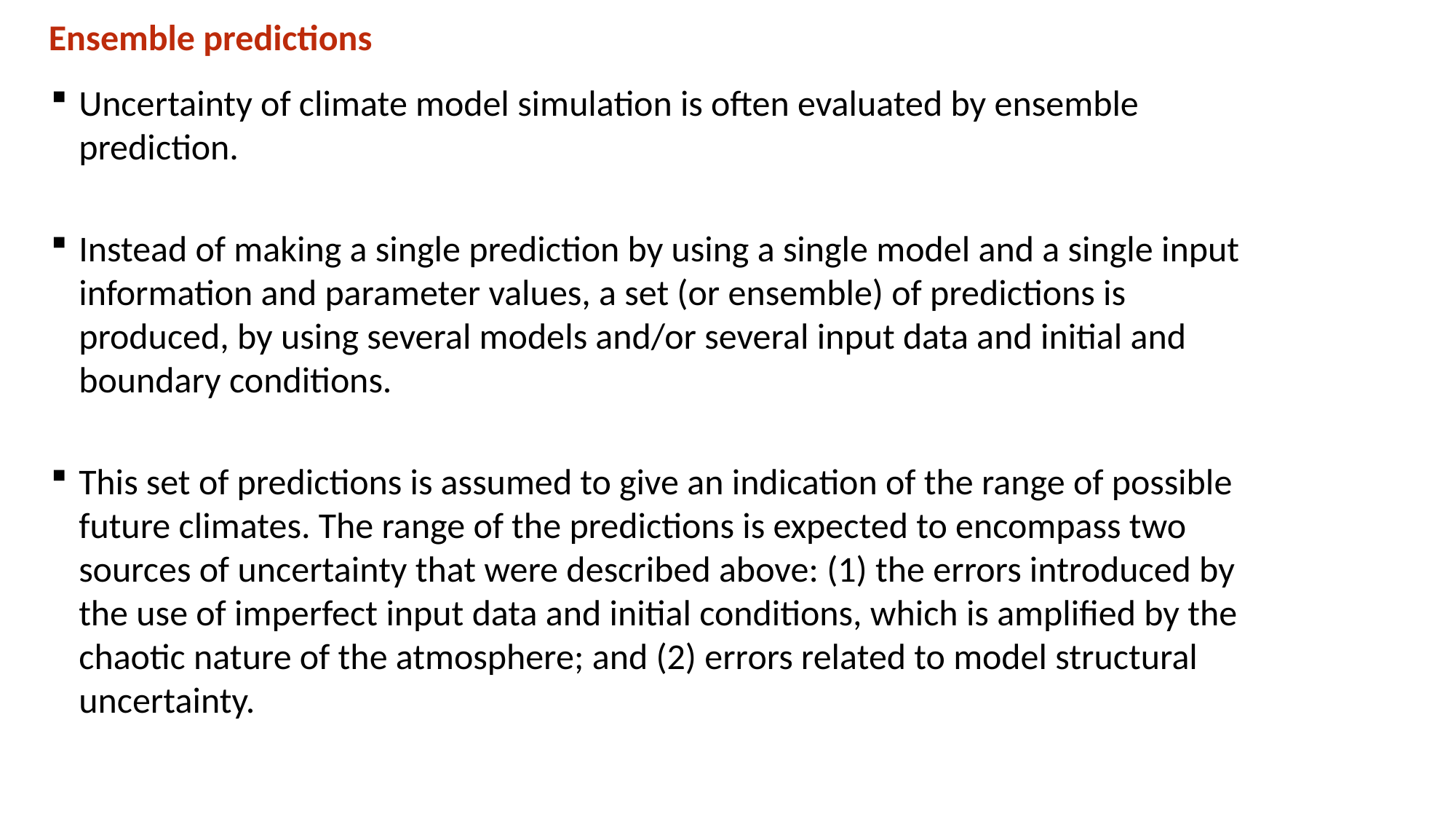

Ensemble predictions
Uncertainty of climate model simulation is often evaluated by ensemble prediction.

Instead of making a single prediction by using a single model and a single input information and parameter values, a set (or ensemble) of predictions is produced, by using several models and/or several input data and initial and boundary conditions.

This set of predictions is assumed to give an indication of the range of possible future climates. The range of the predictions is expected to encompass two sources of uncertainty that were described above: (1) the errors introduced by the use of imperfect input data and initial conditions, which is amplified by the chaotic nature of the atmosphere; and (2) errors related to model structural uncertainty.